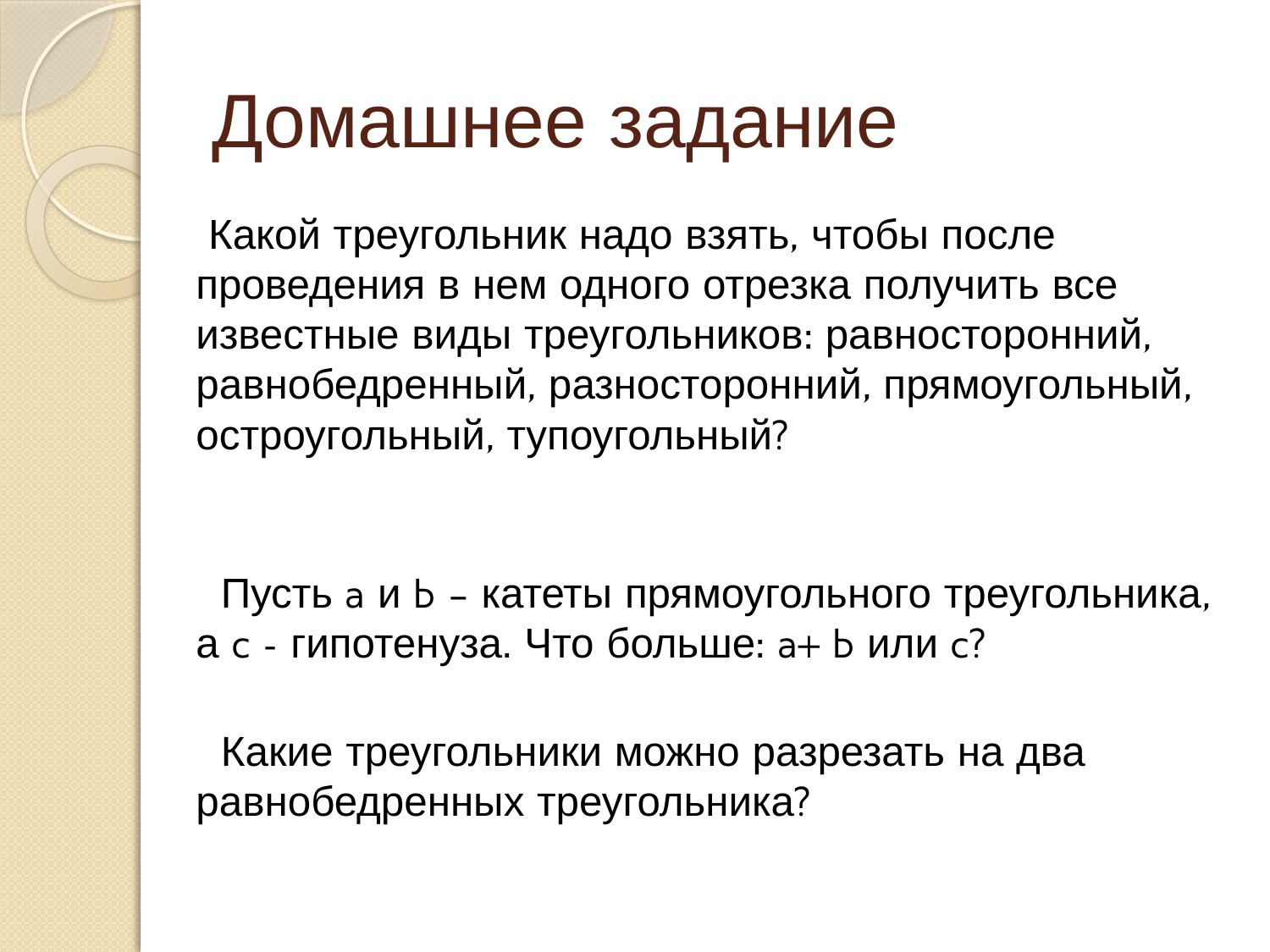

# Домашнее задание
    Какой треугольник надо взять, чтобы после
проведения в нем одного отрезка получить все
известные виды треугольников: равносторонний,
равнобедренный, разносторонний, прямоугольный,
остроугольный, тупоугольный?
     Пусть a и b – катеты прямоугольного треугольника,
а c - гипотенуза. Что больше: a+ b или c?
     Какие треугольники можно разрезать на два
равнобедренных треугольника?